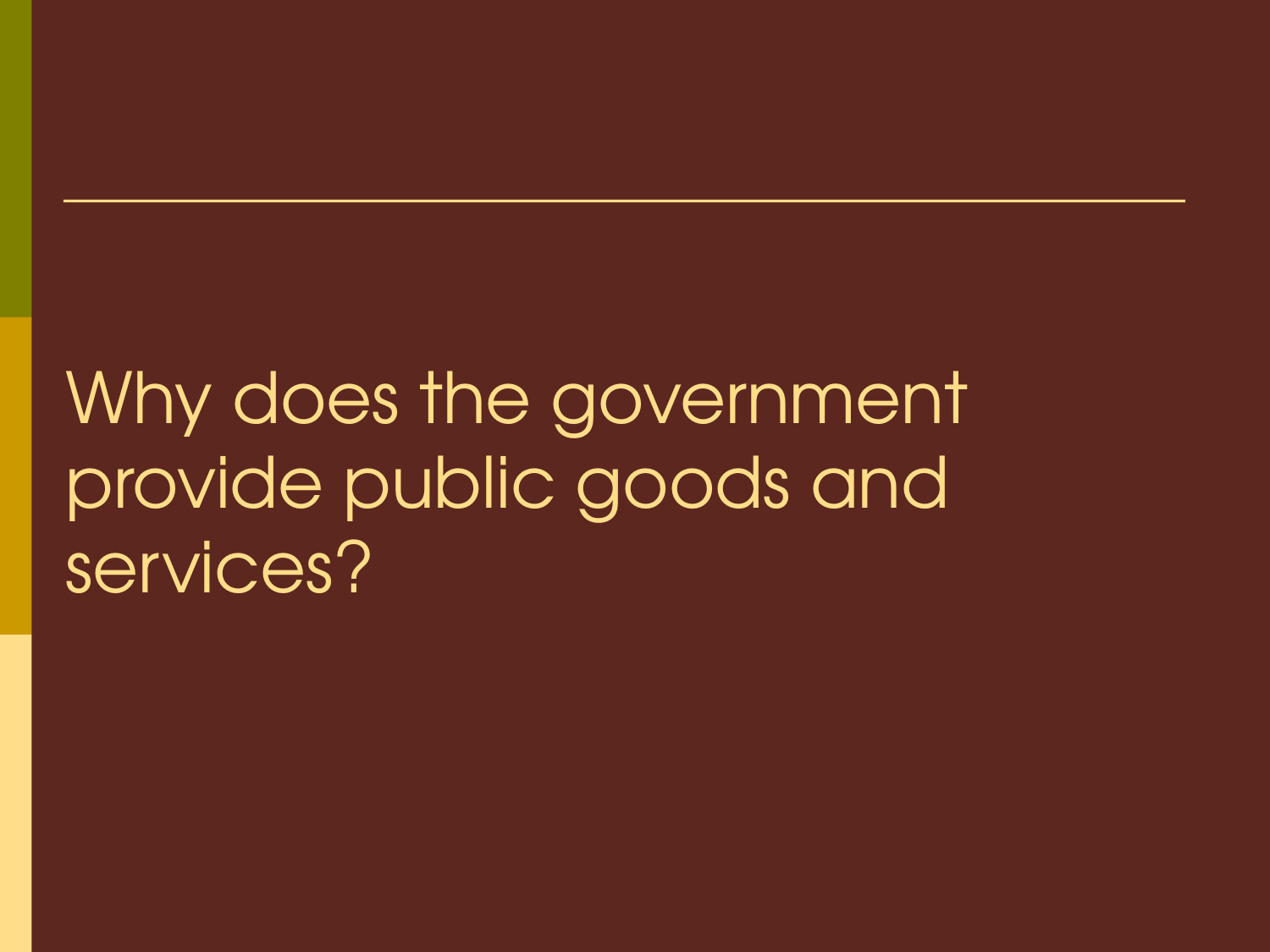

# Why does the government provide public goods and services?